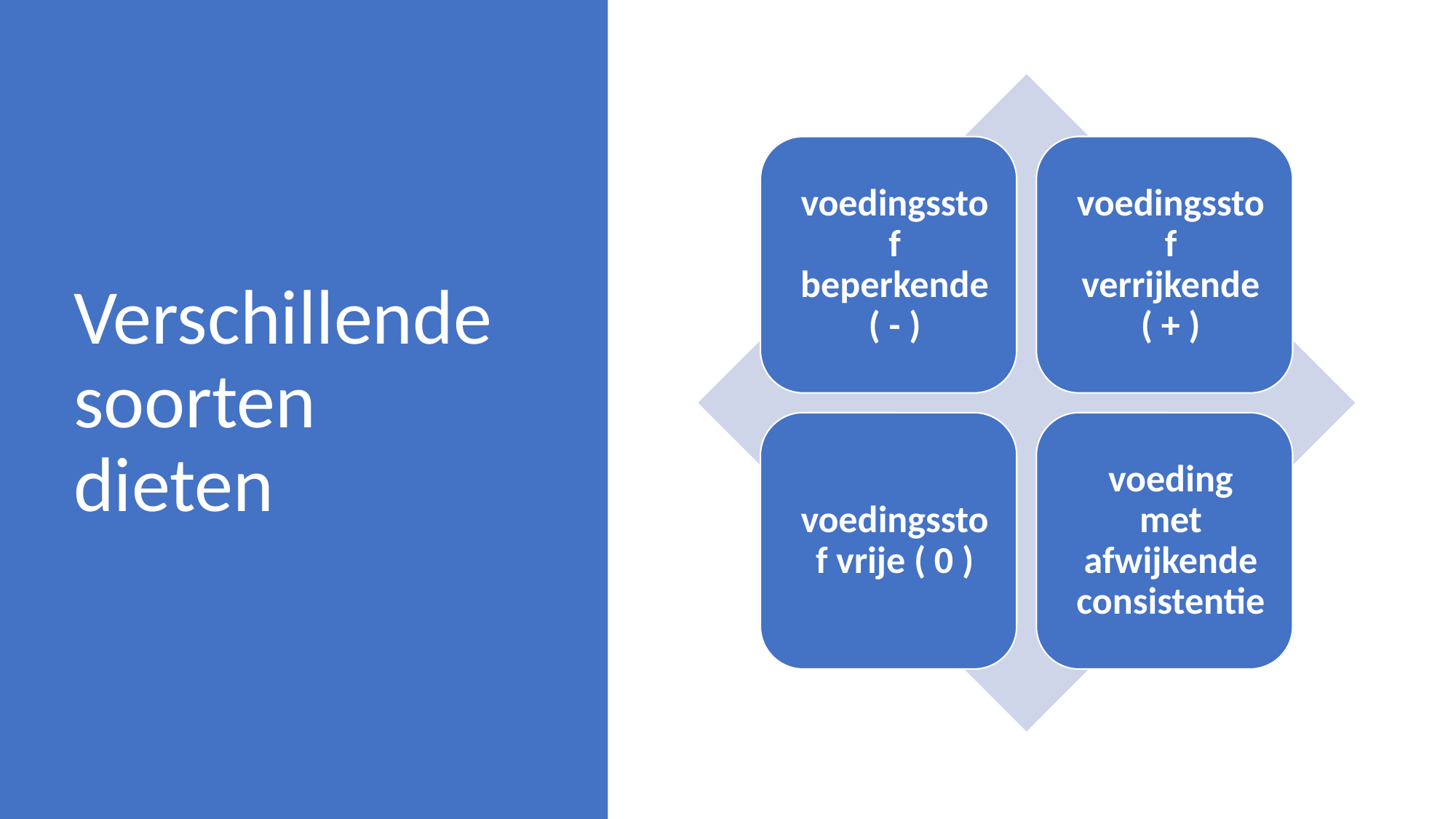

# Verschillende soorten dieten
voedingsstof beperkende ( - )
voedingsstof verrijkende ( + )
voedingsstof vrije ( 0 )
voeding met afwijkende consistentie